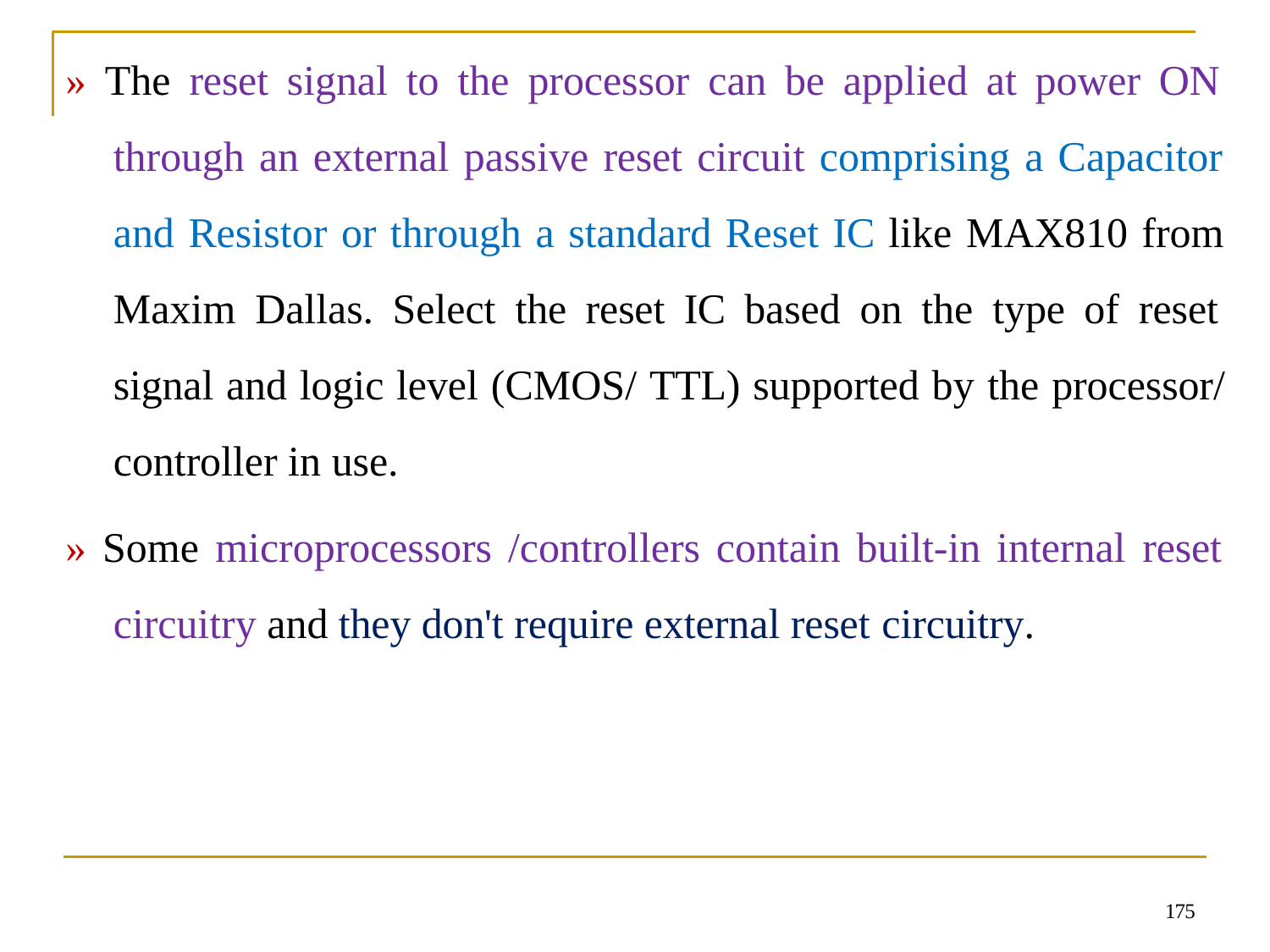

» The reset signal to the processor can be applied at power ON  through an external passive reset circuit comprising a Capacitor  and Resistor or through a standard Reset IC like MAX810 from  Maxim Dallas. Select the reset IC based on the type of reset  signal and logic level (CMOS/ TTL) supported by the processor/  controller in use.
» Some microprocessors /controllers contain built-in internal reset  circuitry and they don't require external reset circuitry.
175